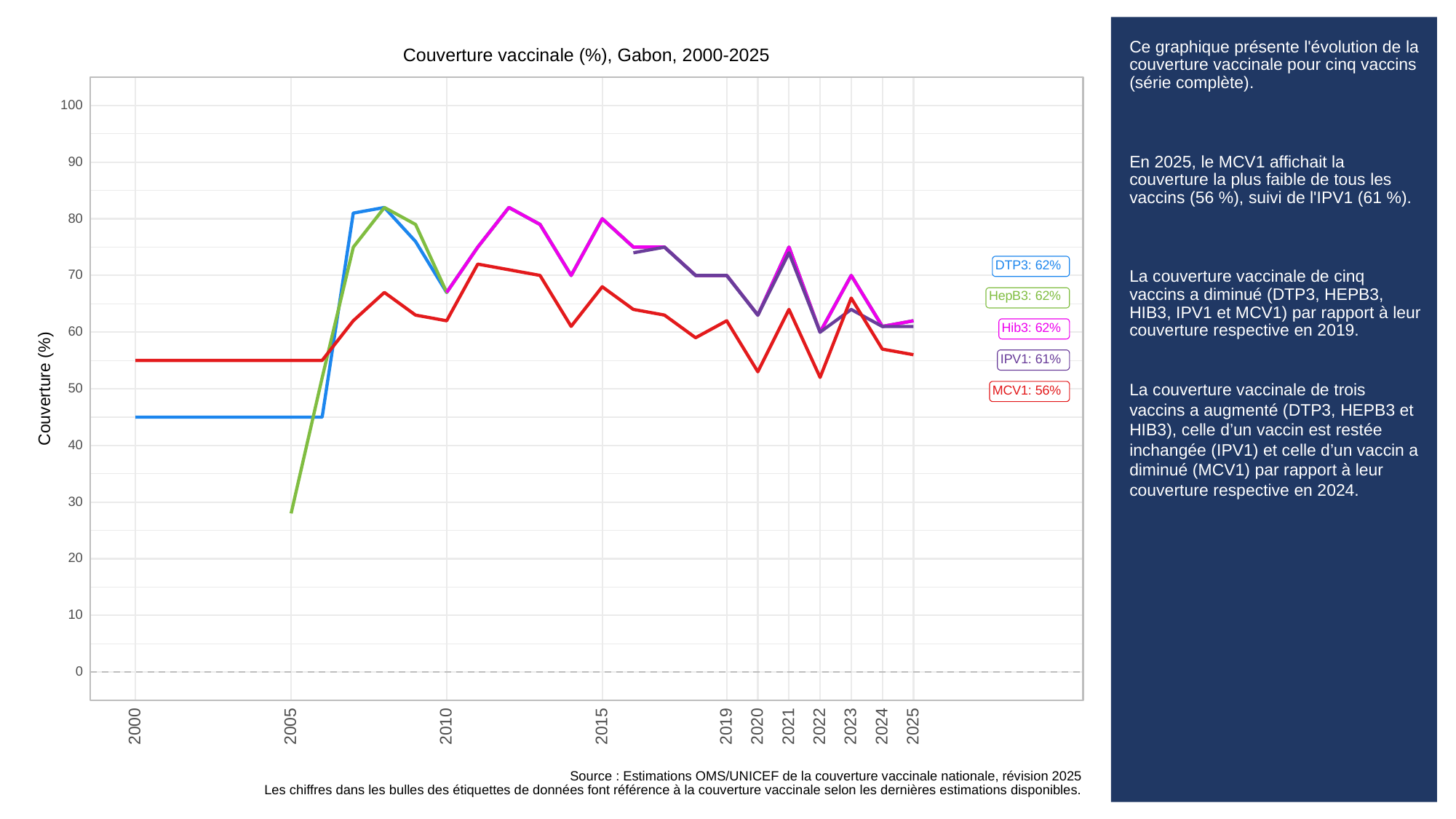

# Ce graphique présente l'évolution de la couverture vaccinale pour cinq vaccins (série complète).

En 2025, le MCV1 affichait la couverture la plus faible de tous les vaccins (56 %), suivi de l'IPV1 (61 %).

La couverture vaccinale de cinq vaccins a diminué (DTP3, HEPB3, HIB3, IPV1 et MCV1) par rapport à leur couverture respective en 2019.

La couverture vaccinale de trois vaccins a augmenté (DTP3, HEPB3 et HIB3), celle d’un vaccin est restée inchangée (IPV1) et celle d’un vaccin a diminué (MCV1) par rapport à leur couverture respective en 2024.

Couverture vaccinale (%), Gabon, 2000-2025

100

90

80

DTP3: 62%

70

HepB3: 62%

Hib3: 62%

60

IPV1: 61%

Couverture (%)

50
MCV1: 56%

40

30

20

10

0

2023
2000
2005
2010
2015
2019
2020
2021
2022
2024
2025
Source : Estimations OMS/UNICEF de la couverture vaccinale nationale, révision 2025
Les chiffres dans les bulles des étiquettes de données font référence à la couverture vaccinale selon les dernières estimations disponibles.